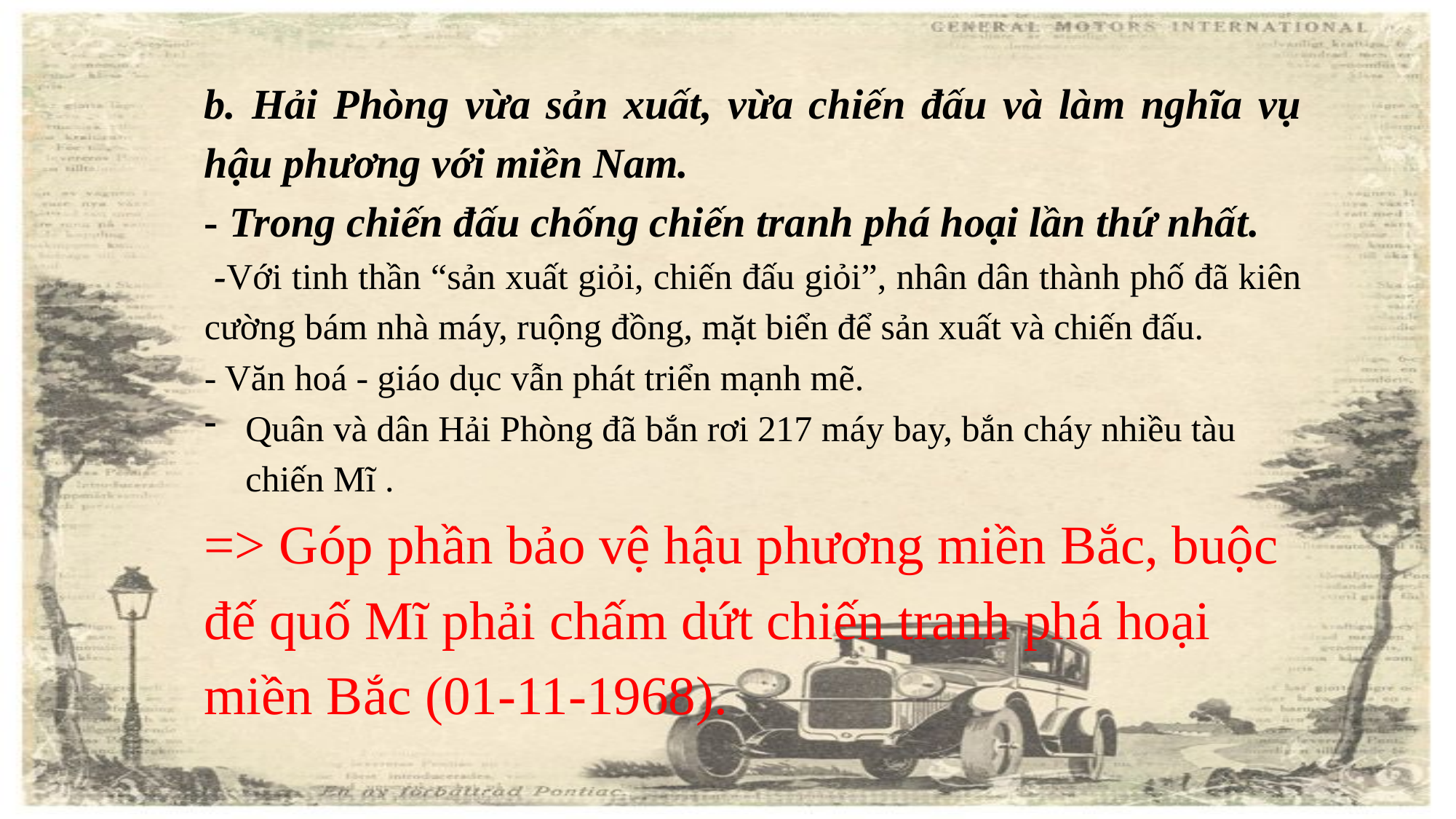

b. Hải Phòng vừa sản xuất, vừa chiến đấu và làm nghĩa vụ hậu phương với miền Nam.
- Trong chiến đấu chống chiến tranh phá hoại lần thứ nhất.
 -Với tinh thần “sản xuất giỏi, chiến đấu giỏi”, nhân dân thành phố đã kiên cường bám nhà máy, ruộng đồng, mặt biển để sản xuất và chiến đấu.
- Văn hoá - giáo dục vẫn phát triển mạnh mẽ.
Quân và dân Hải Phòng đã bắn rơi 217 máy bay, bắn cháy nhiều tàu chiến Mĩ .
=> Góp phần bảo vệ hậu phương miền Bắc, buộc đế quố Mĩ phải chấm dứt chiến tranh phá hoại miền Bắc (01-11-1968).